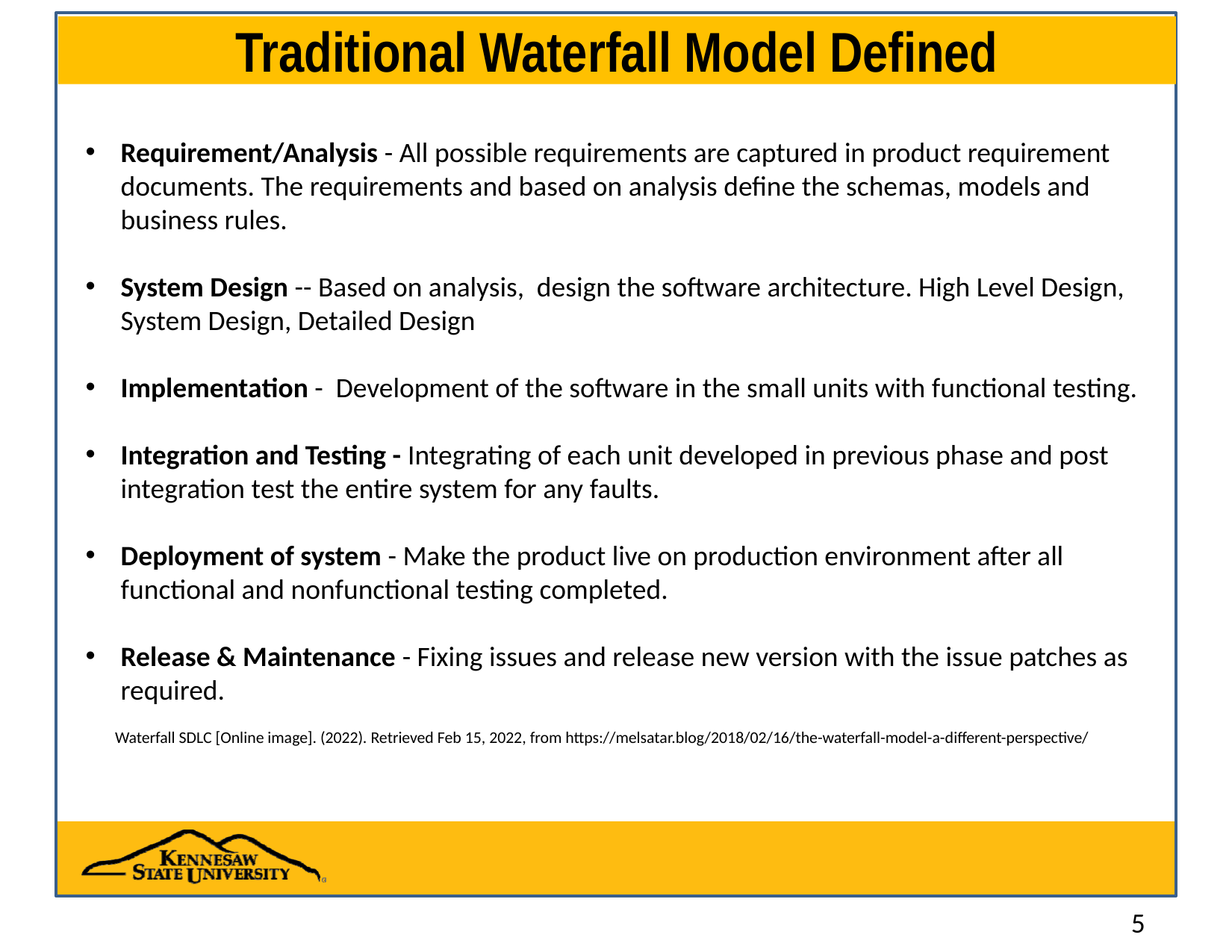

# Traditional Waterfall Model Defined
Requirement/Analysis - All possible requirements are captured in product requirement documents. The requirements and based on analysis define the schemas, models and business rules.

System Design -- Based on analysis,  design the software architecture. High Level Design,  System Design, Detailed Design

Implementation -  Development of the software in the small units with functional testing.

Integration and Testing - Integrating of each unit developed in previous phase and post integration test the entire system for any faults.

Deployment of system - Make the product live on production environment after all functional and nonfunctional testing completed.

Release & Maintenance - Fixing issues and release new version with the issue patches as required.
Waterfall SDLC [Online image]. (2022). Retrieved Feb 15, 2022, from https://melsatar.blog/2018/02/16/the-waterfall-model-a-different-perspective/